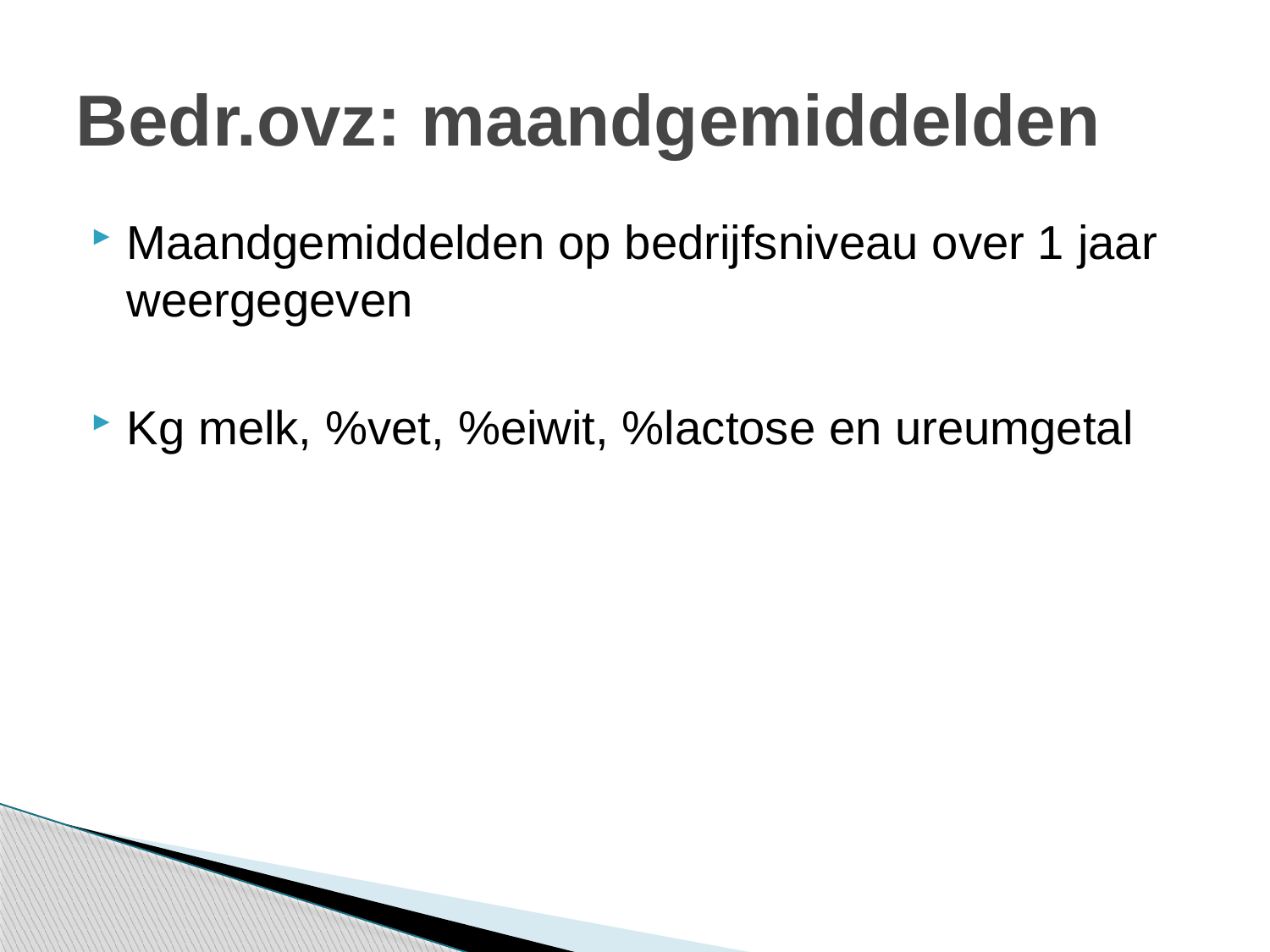

# Bedr.ovz: maandgemiddelden
Maandgemiddelden op bedrijfsniveau over 1 jaar weergegeven

Kg melk, %vet, %eiwit, %lactose en ureumgetal